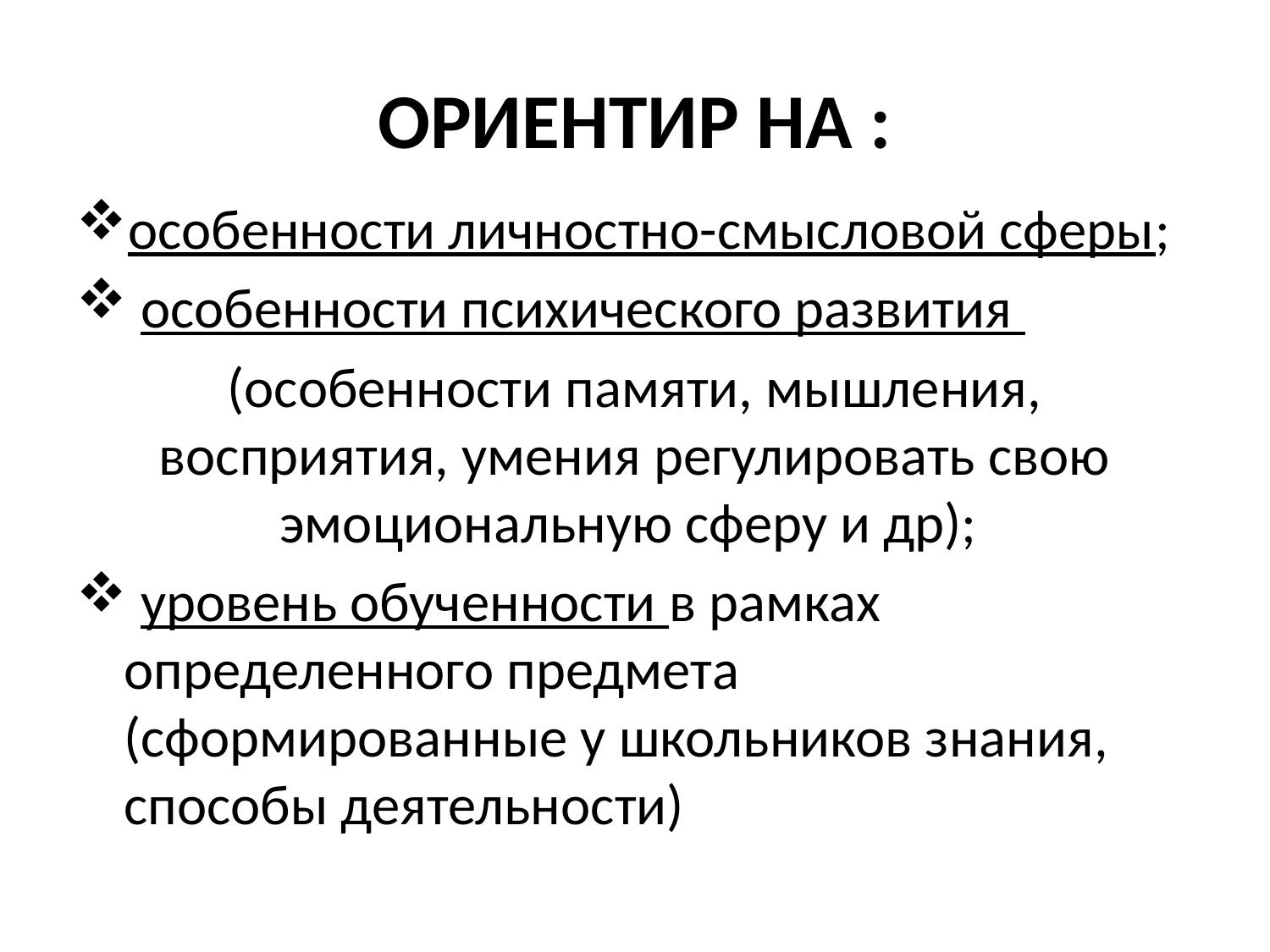

# ОРИЕНТИР НА :
особенности личностно-смысловой сферы;
 особенности психического развития
(особенности памяти, мышления, восприятия, умения регулировать свою эмоциональную сферу и др);
 уровень обученности в рамках определенного предмета (сформированные у школьников знания, способы деятельности)